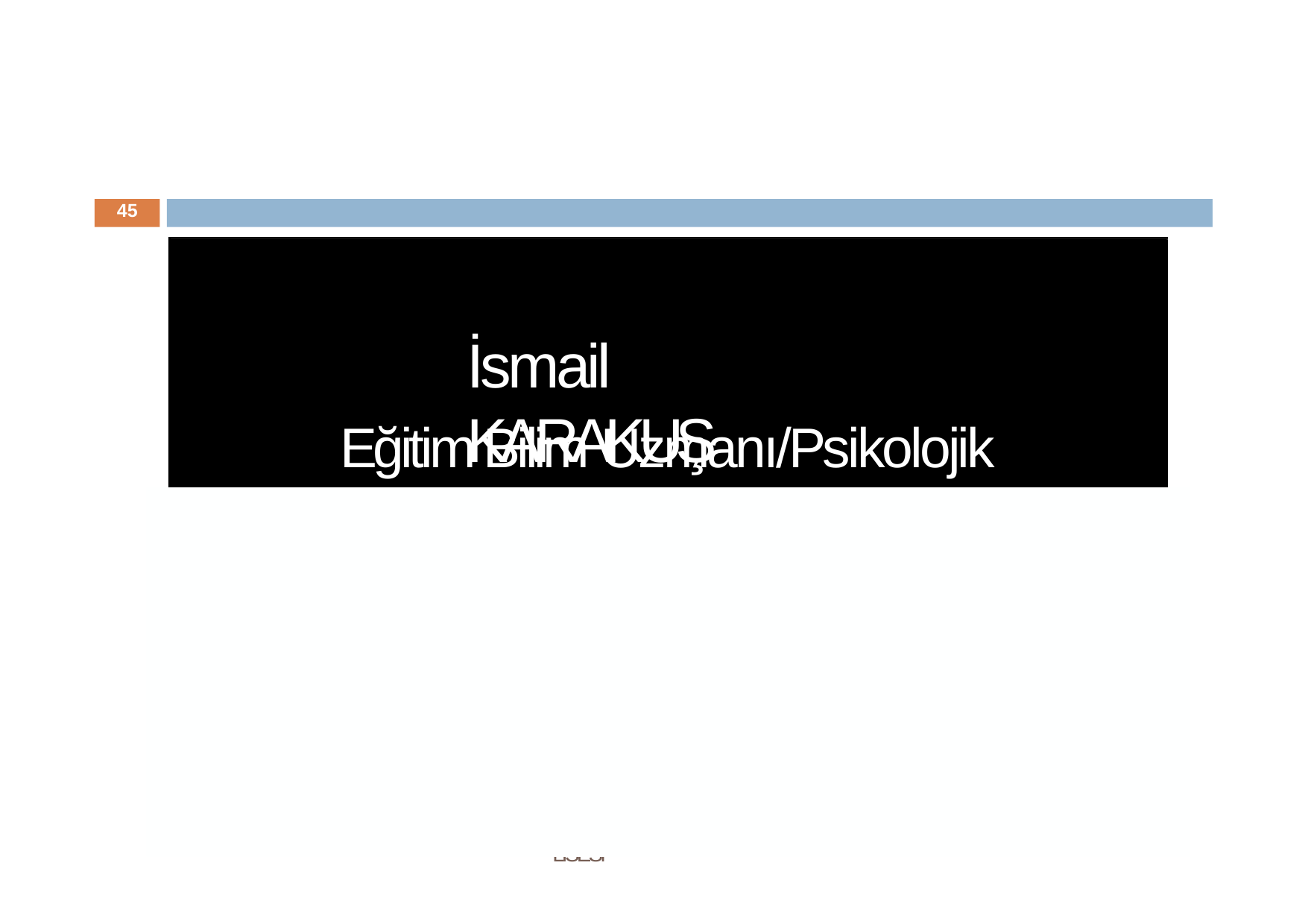

45

# İsmail KARAKUŞ
Eğitim Bilim Uzmanı/Psikolojik Danışman
İsmail_karakus@hotmail.com

KOCASİNAN ANADOLU LİSESİ